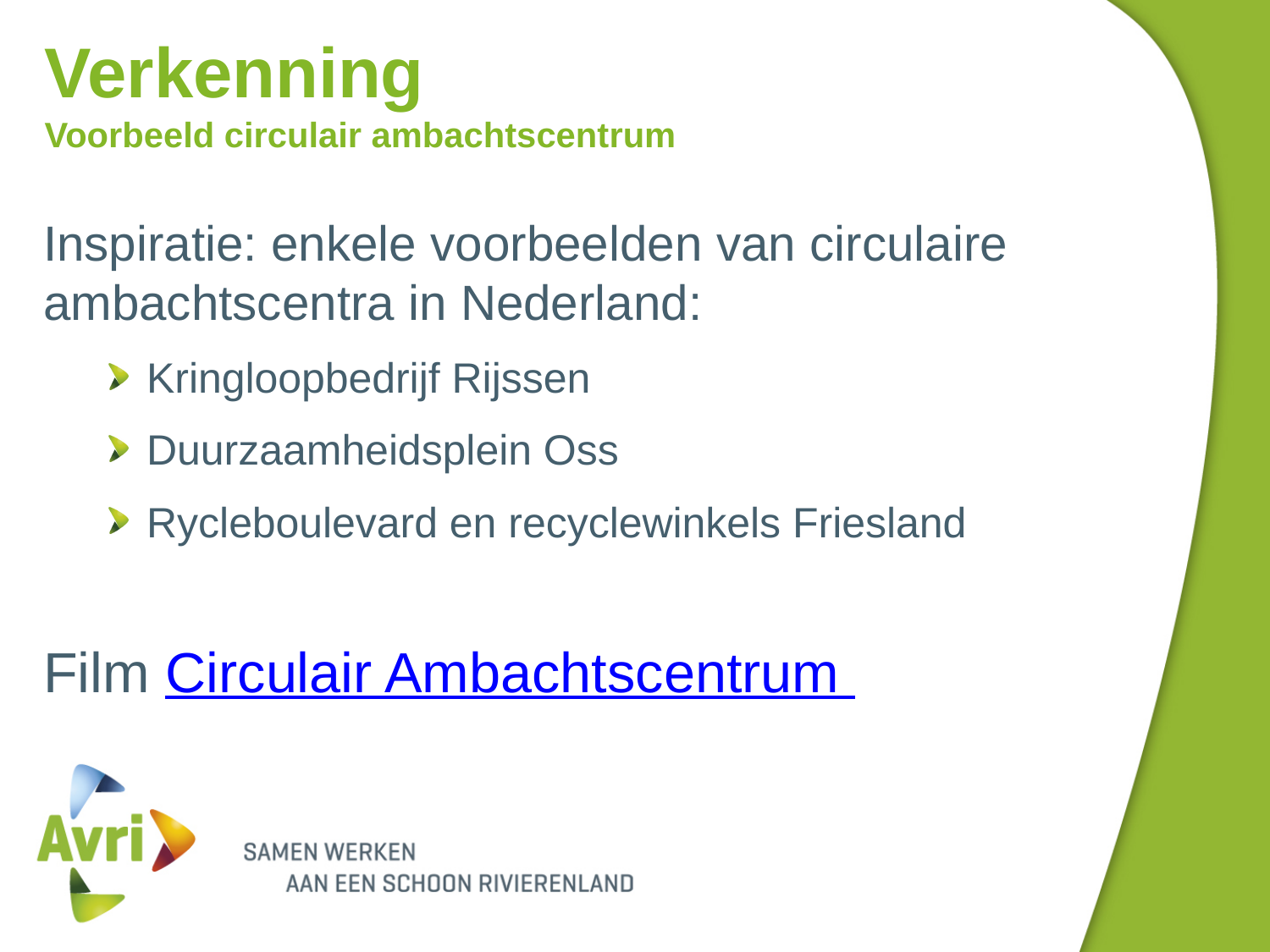

# Verkenning Voorbeeld circulair ambachtscentrum
Inspiratie: enkele voorbeelden van circulaire ambachtscentra in Nederland:
Kringloopbedrijf Rijssen
Duurzaamheidsplein Oss
Rycleboulevard en recyclewinkels Friesland

Film Circulair Ambachtscentrum